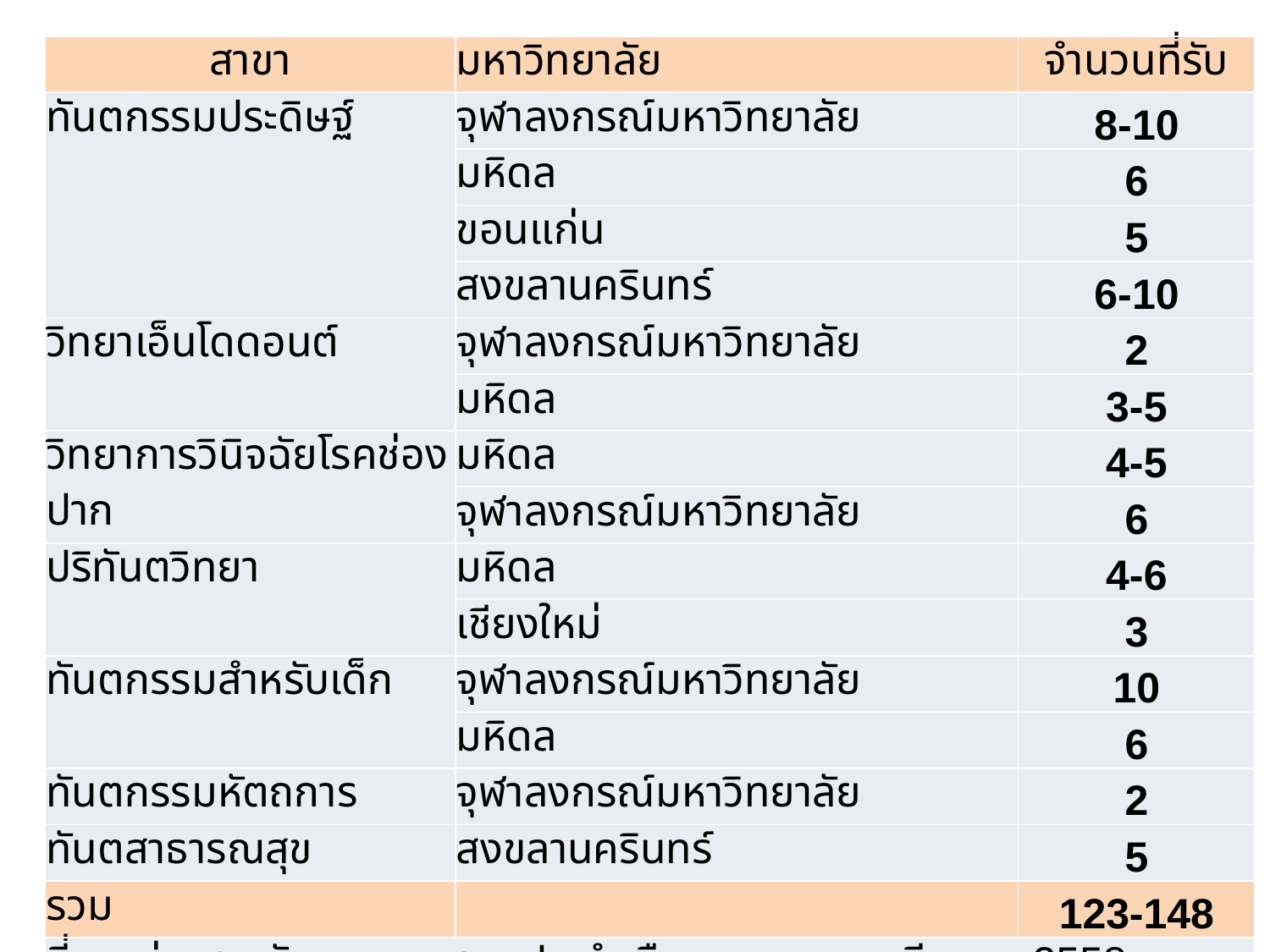

| สาขา | มหาวิทยาลัย | จำนวนที่รับ |
| --- | --- | --- |
| ทันตกรรมประดิษฐ์ | จุฬาลงกรณ์มหาวิทยาลัย | 8-10 |
|  | มหิดล | 6 |
|  | ขอนแก่น | 5 |
|  | สงขลานครินทร์ | 6-10 |
| วิทยาเอ็นโดดอนต์ | จุฬาลงกรณ์มหาวิทยาลัย | 2 |
|  | มหิดล | 3-5 |
| วิทยาการวินิจฉัยโรคช่องปาก | มหิดล | 4-5 |
|  | จุฬาลงกรณ์มหาวิทยาลัย | 6 |
| ปริทันตวิทยา | มหิดล | 4-6 |
|  | เชียงใหม่ | 3 |
| ทันตกรรมสำหรับเด็ก | จุฬาลงกรณ์มหาวิทยาลัย | 10 |
|  | มหิดล | 6 |
| ทันตกรรมหัตถการ | จุฬาลงกรณ์มหาวิทยาลัย | 2 |
| ทันตสาธารณสุข | สงขลานครินทร์ | 5 |
| รวม |  | 123-148 |
| ที่มา: ข่าวสารทันตแพทยสภา ประจำเดือน มกราคม - มีนาคม 2558 |  |  |